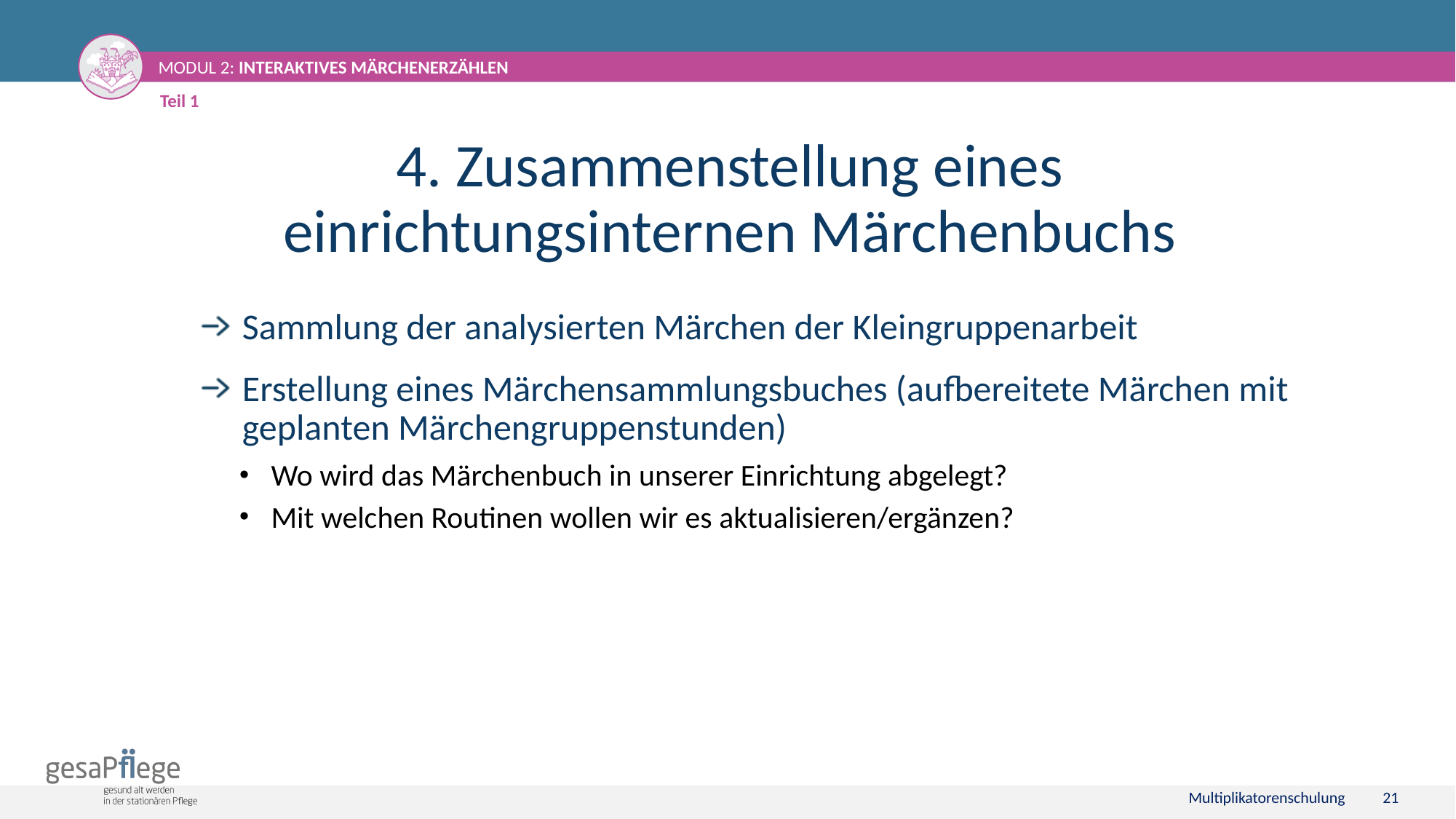

Teil 1
# 4. Zusammenstellung eines einrichtungsinternen Märchenbuchs
Sammlung der analysierten Märchen der Kleingruppenarbeit
Erstellung eines Märchensammlungsbuches (aufbereitete Märchen mit geplanten Märchengruppenstunden)
Wo wird das Märchenbuch in unserer Einrichtung abgelegt?
Mit welchen Routinen wollen wir es aktualisieren/ergänzen?
Multiplikatorenschulung
21